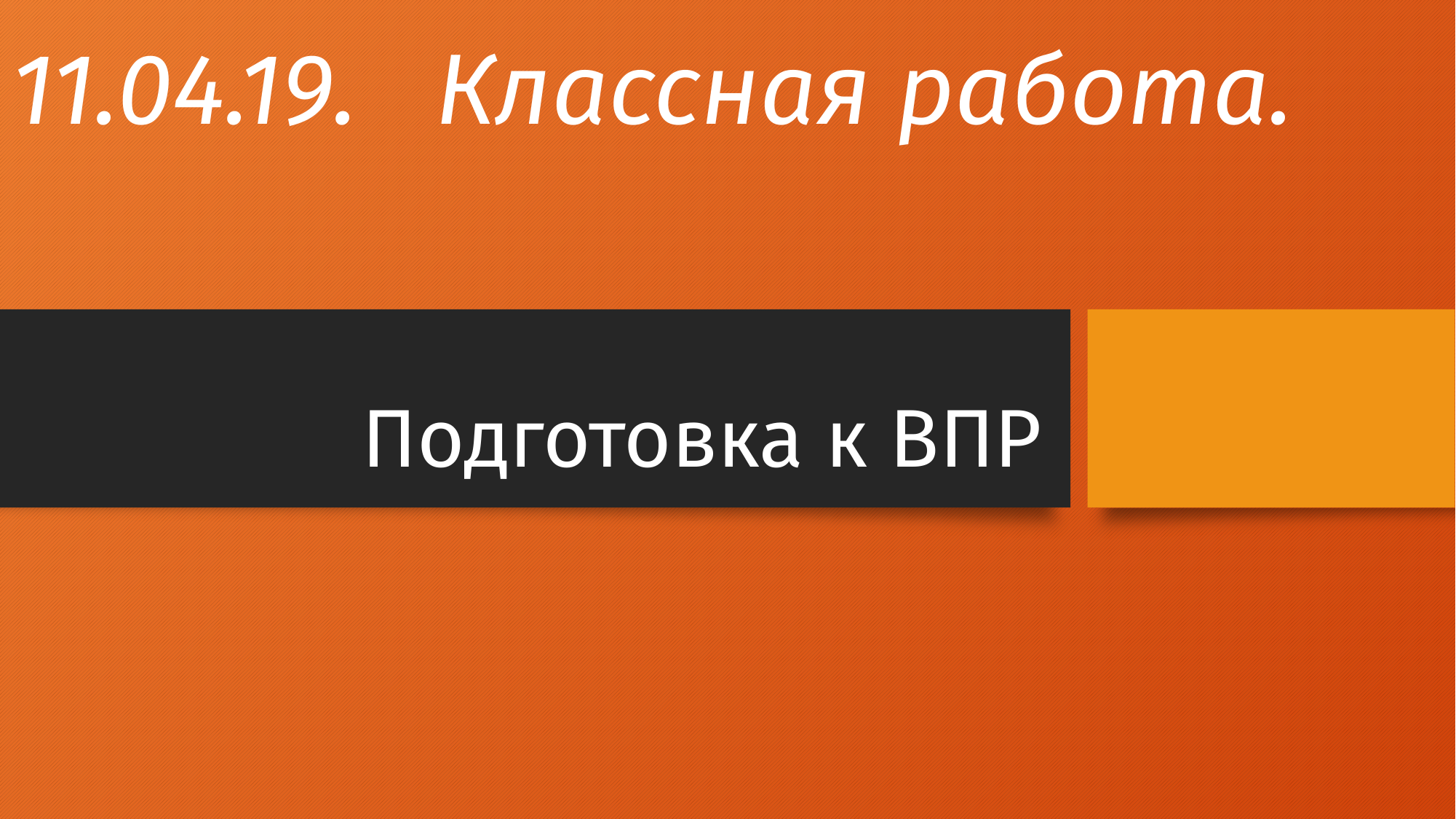

11.04.19.   Классная работа.
# Подготовка к ВПР